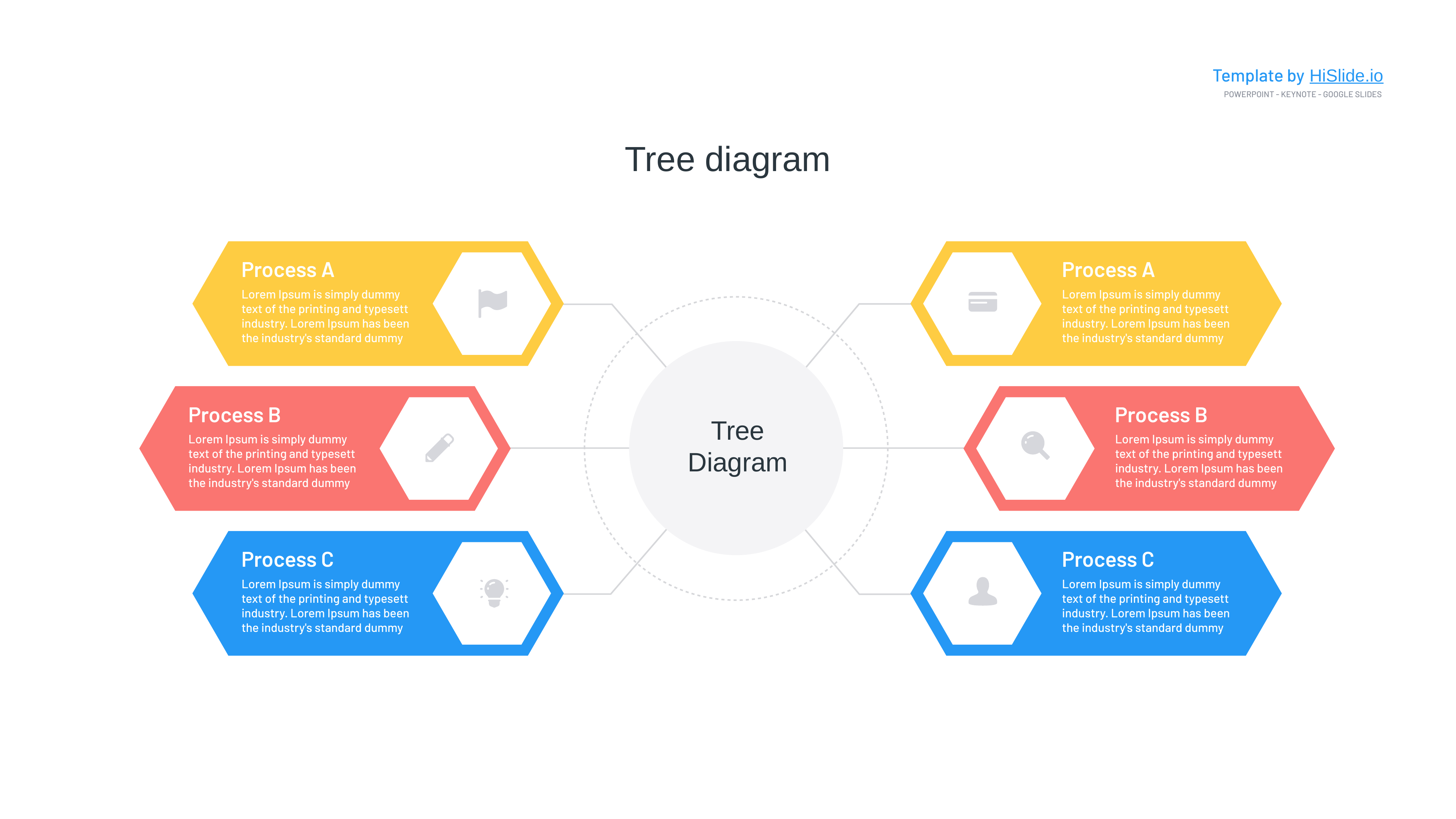

Template by HiSlide.io
PowerPoint - Keynote - Google Slides

Tree diagram

Process A
Lorem Ipsum is simply dummy text of the printing and typesett industry. Lorem Ipsum has been the industry's standard dummy
Process A

Lorem Ipsum is simply dummy text of the printing and typesett industry. Lorem Ipsum has been the industry's standard dummy

Process B
Lorem Ipsum is simply dummy text of the printing and typesett industry. Lorem Ipsum has been the industry's standard dummy
Process B

Tree
Diagram
Lorem Ipsum is simply dummy text of the printing and typesett industry. Lorem Ipsum has been the industry's standard dummy

Process C
Lorem Ipsum is simply dummy text of the printing and typesett industry. Lorem Ipsum has been the industry's standard dummy
Process C
Lorem Ipsum is simply dummy text of the printing and typesett industry. Lorem Ipsum has been the industry's standard dummy